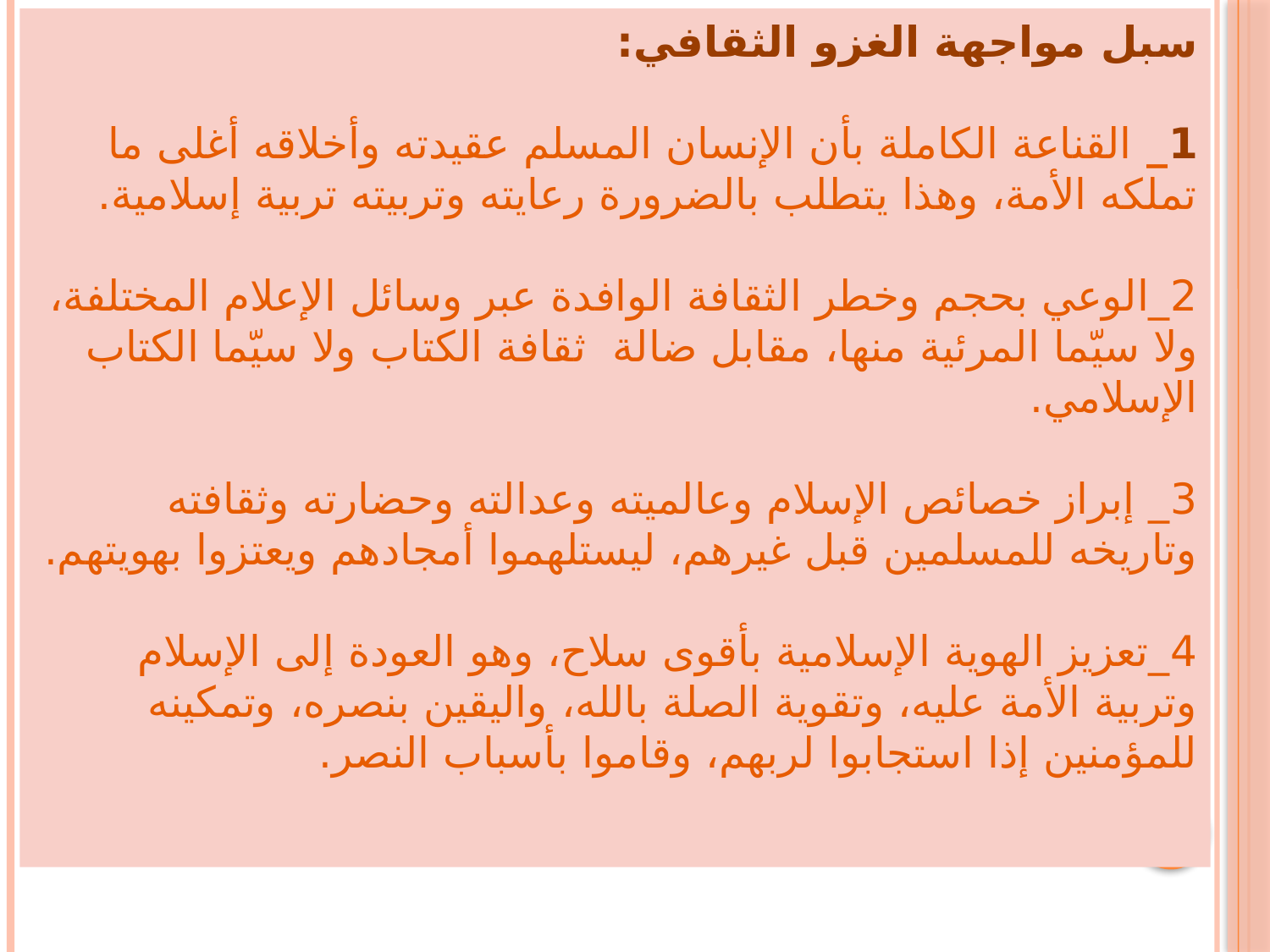

سبل مواجهة الغزو الثقافي:

1_ القناعة الكاملة بأن الإنسان المسلم عقيدته وأخلاقه أغلى ما تملكه الأمة، وهذا يتطلب بالضرورة رعايته وتربيته تربية إسلامية.

2_الوعي بحجم وخطر الثقافة الوافدة عبر وسائل الإعلام المختلفة، ولا سيّما المرئية منها، مقابل ضالة  ثقافة الكتاب ولا سيّما الكتاب الإسلامي.

3_ إبراز خصائص الإسلام وعالميته وعدالته وحضارته وثقافته وتاريخه للمسلمين قبل غيرهم، ليستلهموا أمجادهم ويعتزوا بهويتهم.

4_تعزيز الهوية الإسلامية بأقوى سلاح، وهو العودة إلى الإسلام وتربية الأمة عليه، وتقوية الصلة بالله، واليقين بنصره، وتمكينه للمؤمنين إذا استجابوا لربهم، وقاموا بأسباب النصر.